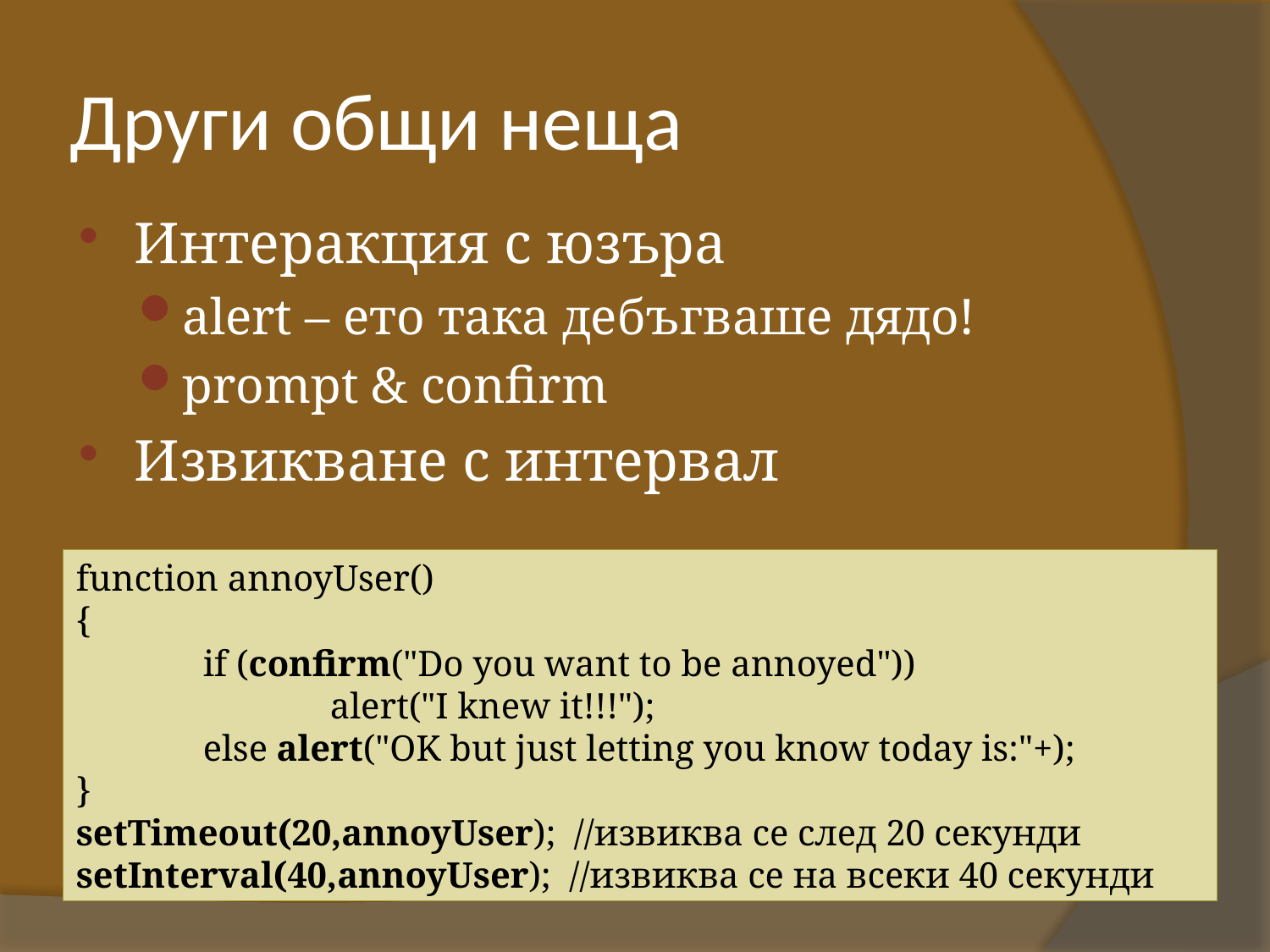

# Други общи неща
Интеракция с юзъра
alert – ето така дебъгваше дядо!
prompt & confirm
Извикване с интервал

function annoyUser()
{
	if (confirm("Do you want to be annoyed"))
		alert("I knew it!!!");
	else alert("OK but just letting you know today is:"+);
}
setTimeout(20,annoyUser);  //извиква се след 20 секунди
setInterval(40,annoyUser);  //извиква се на всеки 40 секунди